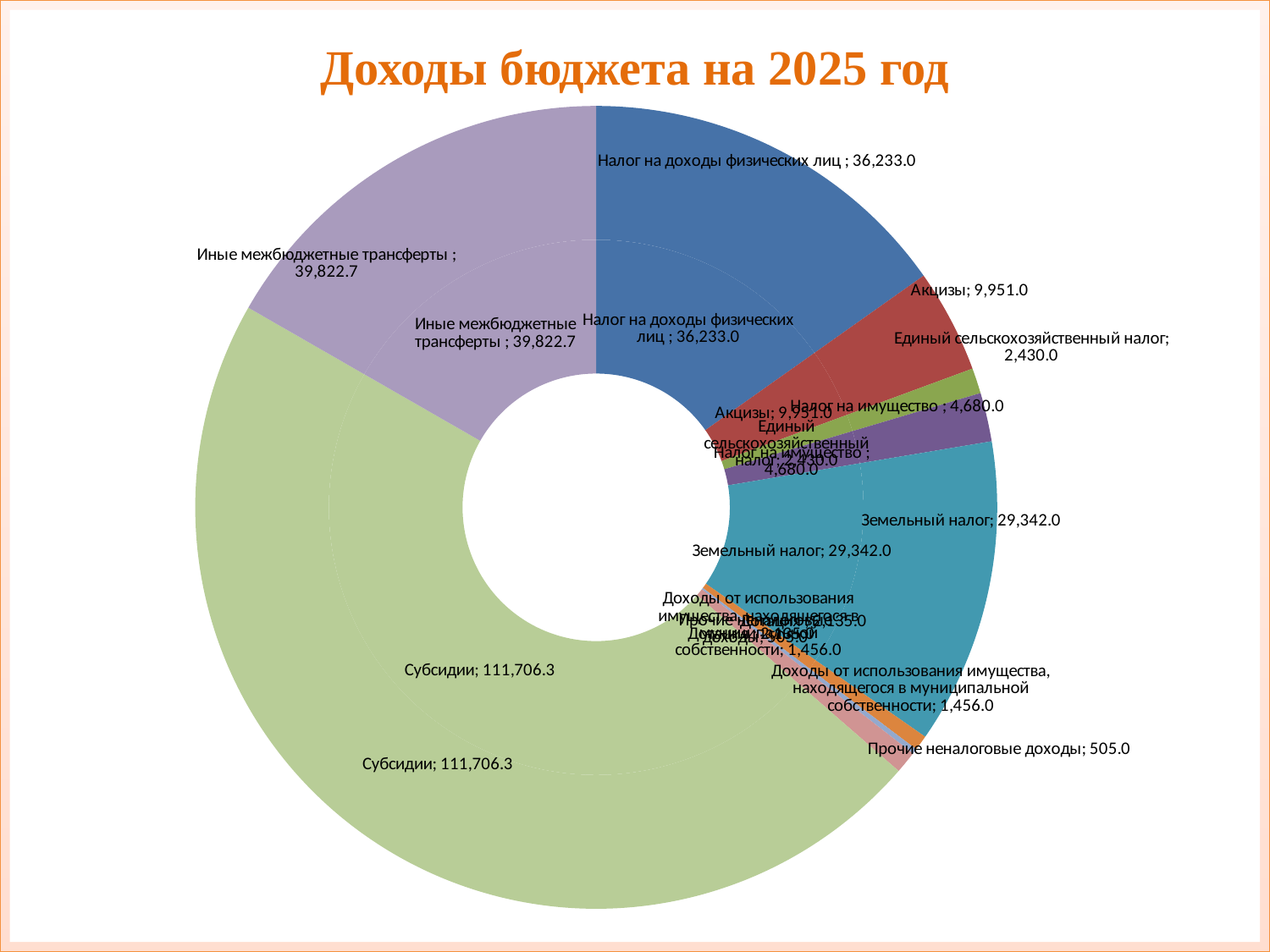

Доходы бюджета на 2025 год
#

### Chart

| Category |  |  |
|---|---|---|
| Налог на доходы физических лиц  | 36233.0 | 36233.0 |
| Акцизы | 9951.0 | 9951.0 |
| Единый сельскохозяйственный налог | 2430.0 | 2430.0 |
| Налог на имущество  | 4680.0 | 4680.0 |
| Земельный налог | 29342.0 | 29342.0 |
| Доходы от использования имущества, находящегося в муниципальной собственности | 1456.0 | 1456.0 |
| Прочие неналоговые доходы | 505.0 | 505.0 |
| Дотация  | 2135.0 | 2135.0 |
| Субсидии | 111706.3 | 111706.3 |
| Иные межбюджетные трансферты  | 39822.7 | 39822.7 |
| Прочие безвозмездные поступления  | 0.0 | 0.0 |